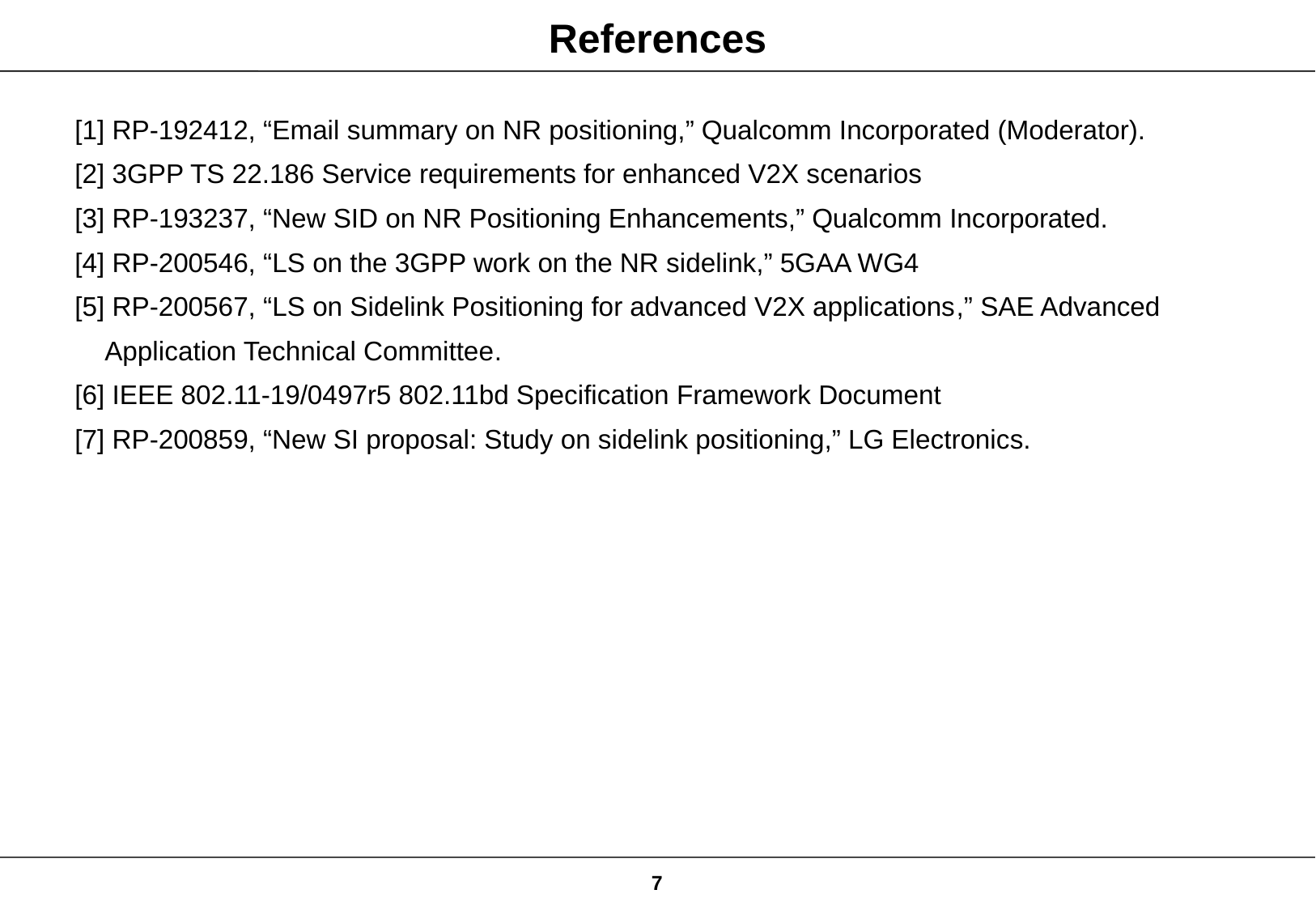

# References
[1] RP-192412, “Email summary on NR positioning,” Qualcomm Incorporated (Moderator).
[2] 3GPP TS 22.186 Service requirements for enhanced V2X scenarios
[3] RP-193237, “New SID on NR Positioning Enhancements,” Qualcomm Incorporated.
[4] RP-200546, “LS on the 3GPP work on the NR sidelink,” 5GAA WG4
[5] RP-200567, “LS on Sidelink Positioning for advanced V2X applications,” SAE Advanced
    Application Technical Committee.
[6] IEEE 802.11-19/0497r5 802.11bd Specification Framework Document
[7] RP-200859, “New SI proposal: Study on sidelink positioning,” LG Electronics.
7